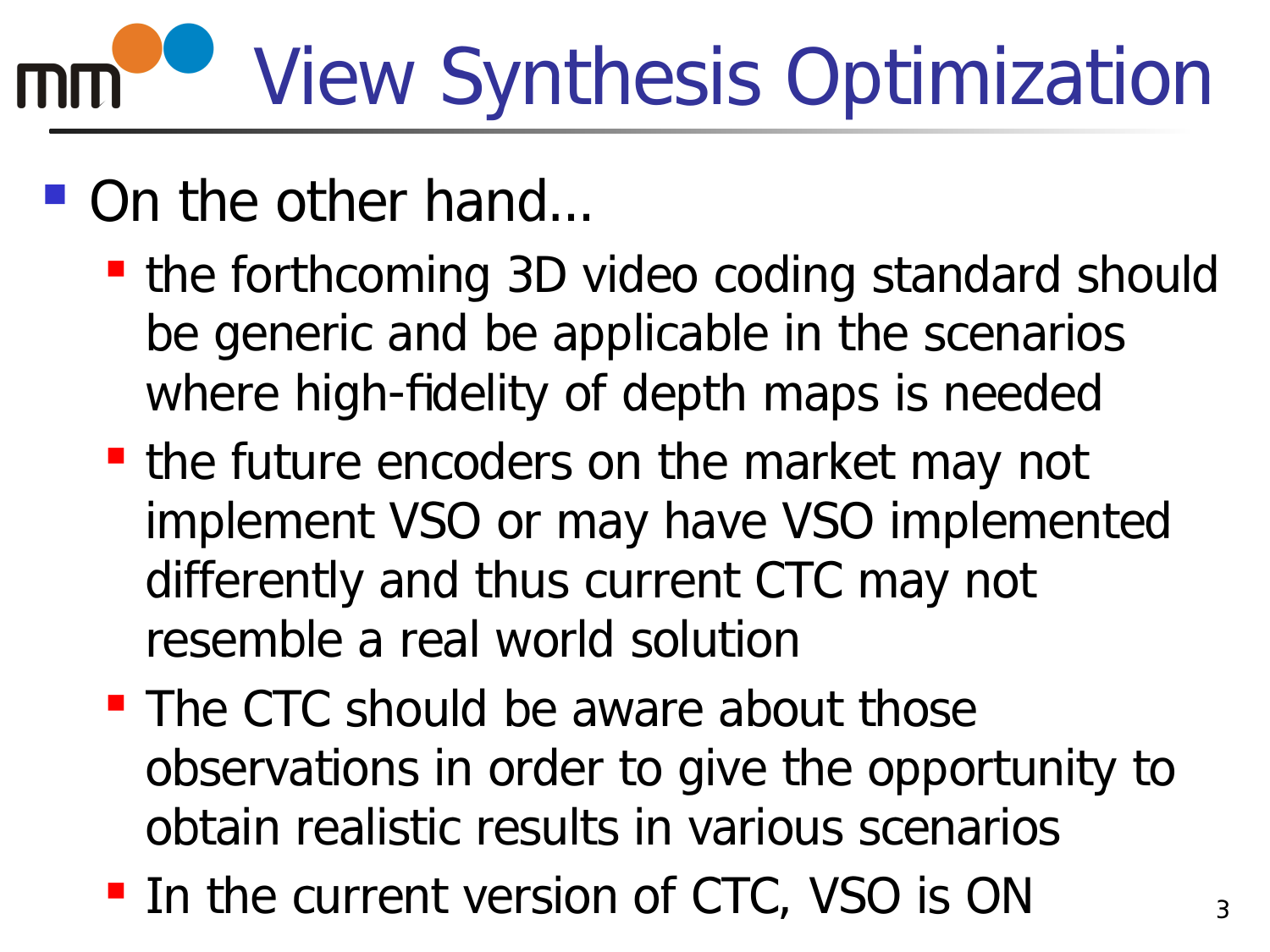

# View Synthesis Optimization
On the other hand…
the forthcoming 3D video coding standard should be generic and be applicable in the scenarios where high-fidelity of depth maps is needed
the future encoders on the market may not implement VSO or may have VSO implemented differently and thus current CTC may not resemble a real world solution
The CTC should be aware about those observations in order to give the opportunity to obtain realistic results in various scenarios
In the current version of CTC, VSO is ON

3